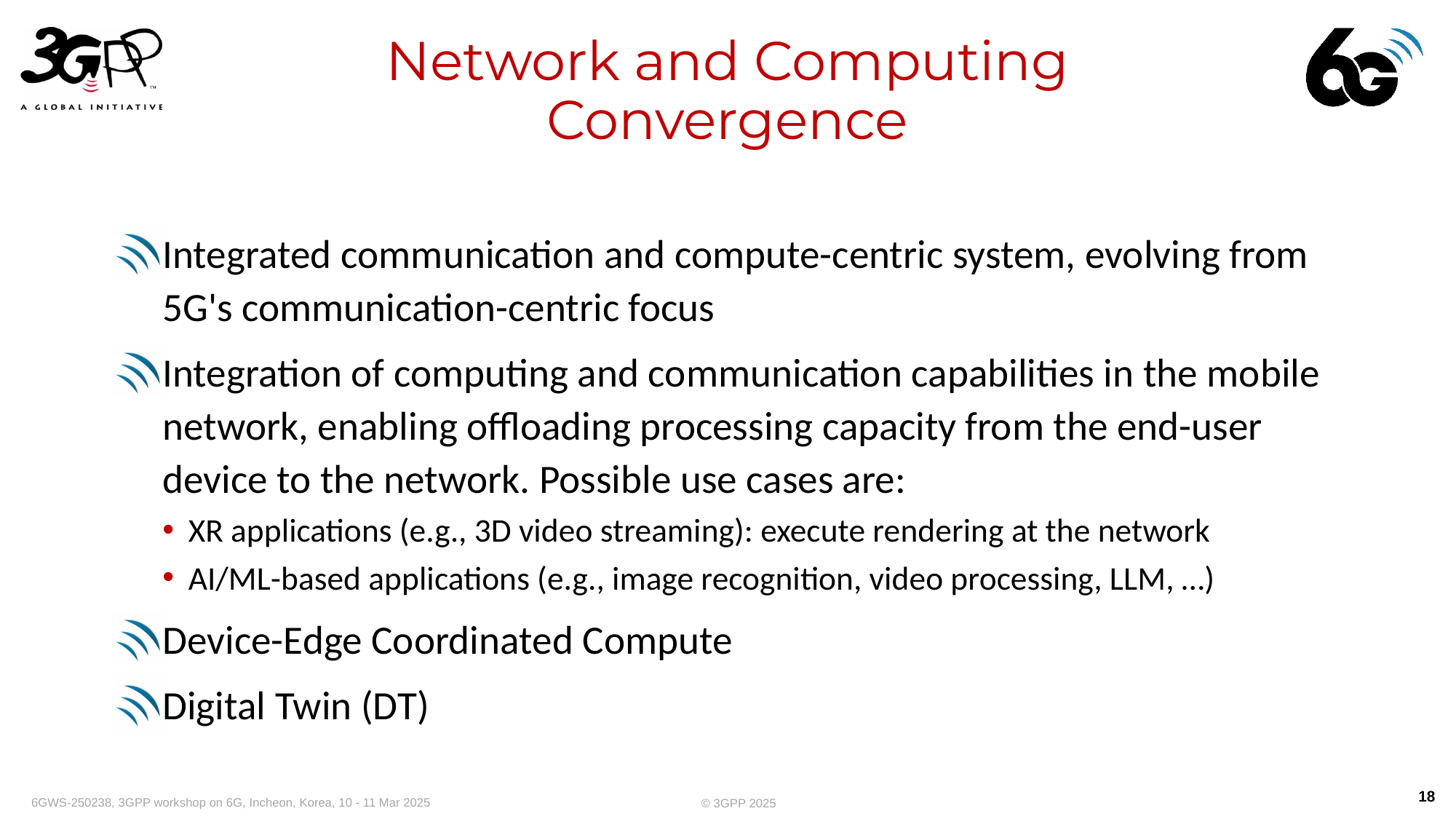

# Network and Computing Convergence
Integrated communication and compute-centric system, evolving from 5G's communication-centric focus
​Integration of computing and communication capabilities in the mobile network, enabling offloading processing capacity from the end-user device to the network. Possible use cases are:
XR applications (e.g., 3D video streaming): execute rendering at the network
AI/ML-based applications (e.g., image recognition, video processing, LLM, …)
Device-Edge Coordinated Compute
Digital Twin (DT)